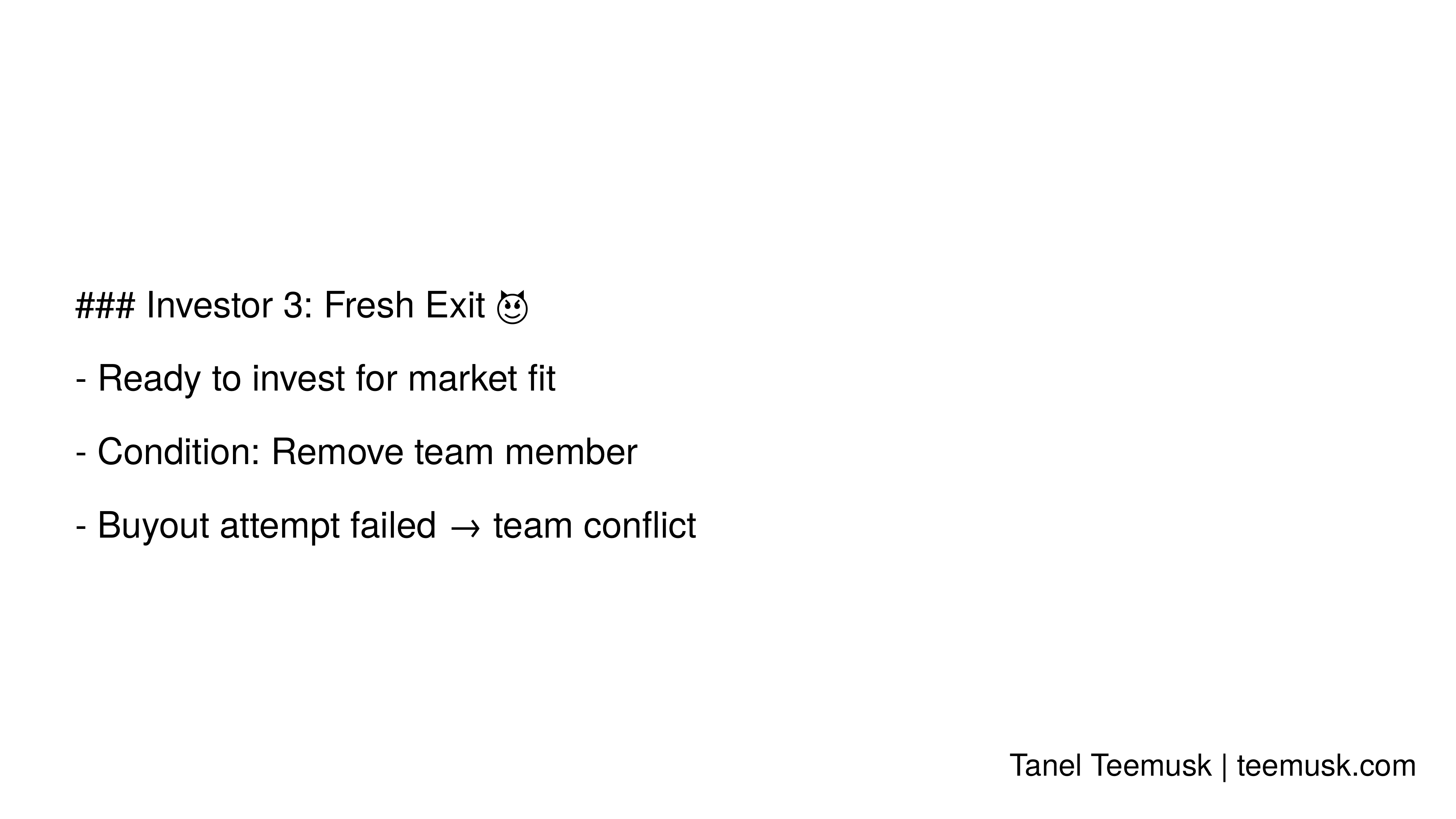

### Investor 3: Fresh Exit 😈
- Ready to invest for market fit
- Condition: Remove team member
- Buyout attempt failed → team conflict
Tanel Teemusk | teemusk.com